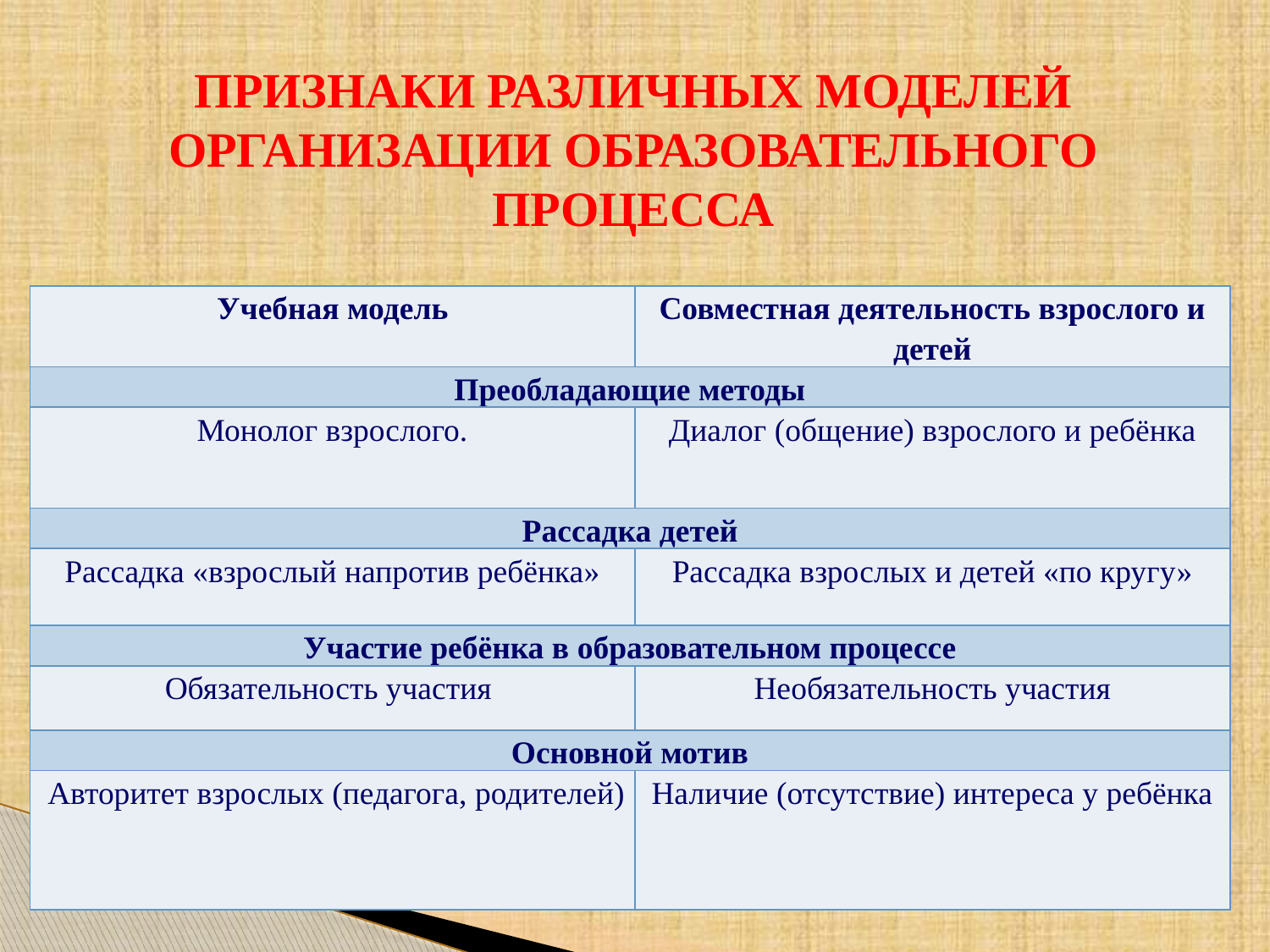

ПРИЗНАКИ РАЗЛИЧНЫХ МОДЕЛЕЙ ОРГАНИЗАЦИИ ОБРАЗОВАТЕЛЬНОГО ПРОЦЕССА
| Учебная модель | Совместная деятельность взрослого и детей |
| --- | --- |
| Преобладающие методы |  |
| Монолог взрослого. | Диалог (общение) взрослого и ребёнка |
| Рассадка детей |  |
| Рассадка «взрослый напротив ребёнка» | Рассадка взрослых и детей «по кругу» |
| Участие ребёнка в образовательном процессе |  |
| Обязательность участия | Необязательность участия |
| Основной мотив |  |
| Авторитет взрослых (педагога, родителей) | Наличие (отсутствие) интереса у ребёнка |